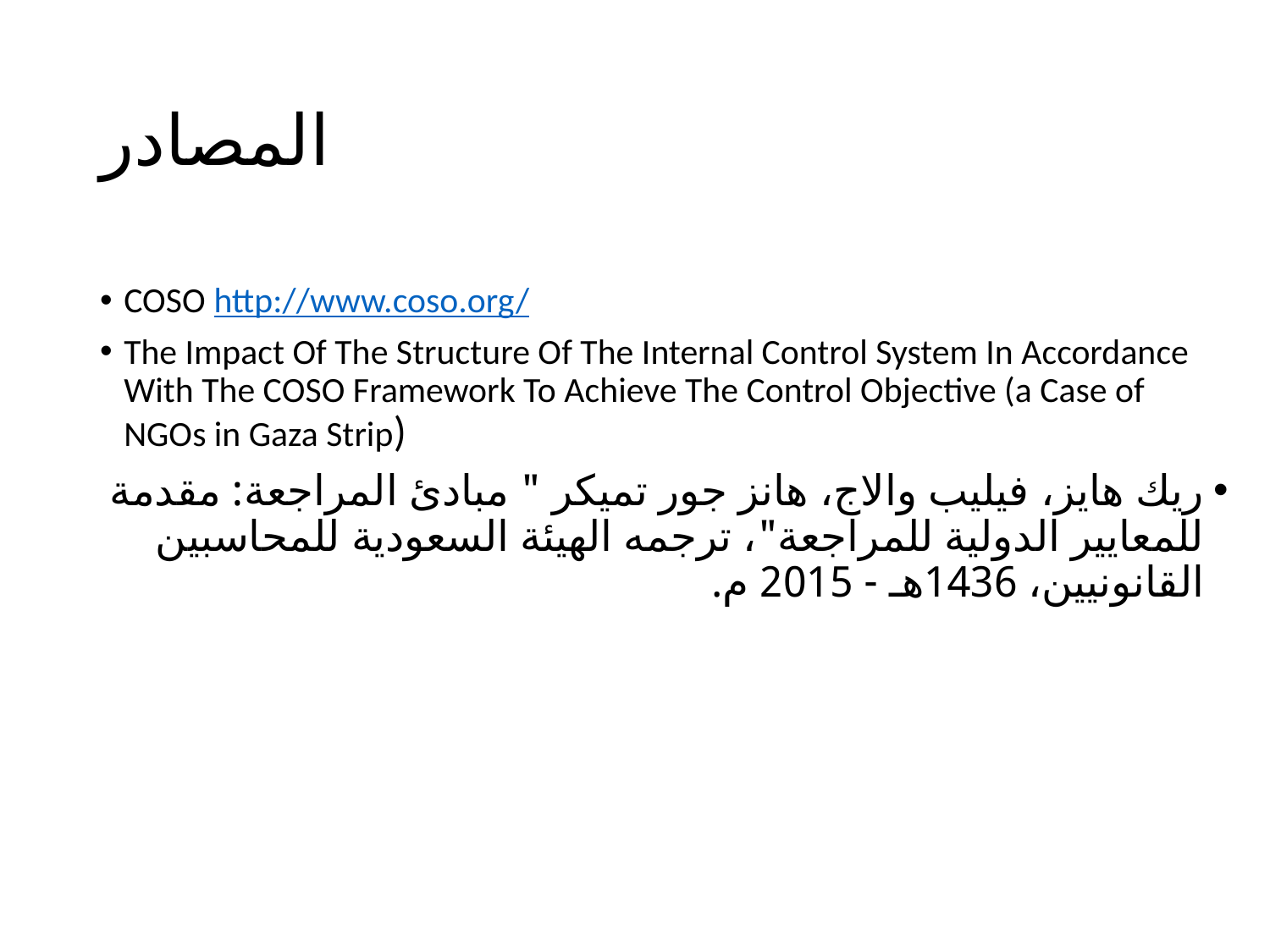

# المصادر
COSO http://www.coso.org/
The Impact Of The Structure Of The Internal Control System In Accordance With The COSO Framework To Achieve The Control Objective (a Case of NGOs in Gaza Strip)
ريك هايز، فيليب والاج، هانز جور تميكر " مبادئ المراجعة: مقدمة للمعايير الدولية للمراجعة"، ترجمه الهيئة السعودية للمحاسبين القانونيين، 1436هـ - 2015 م.